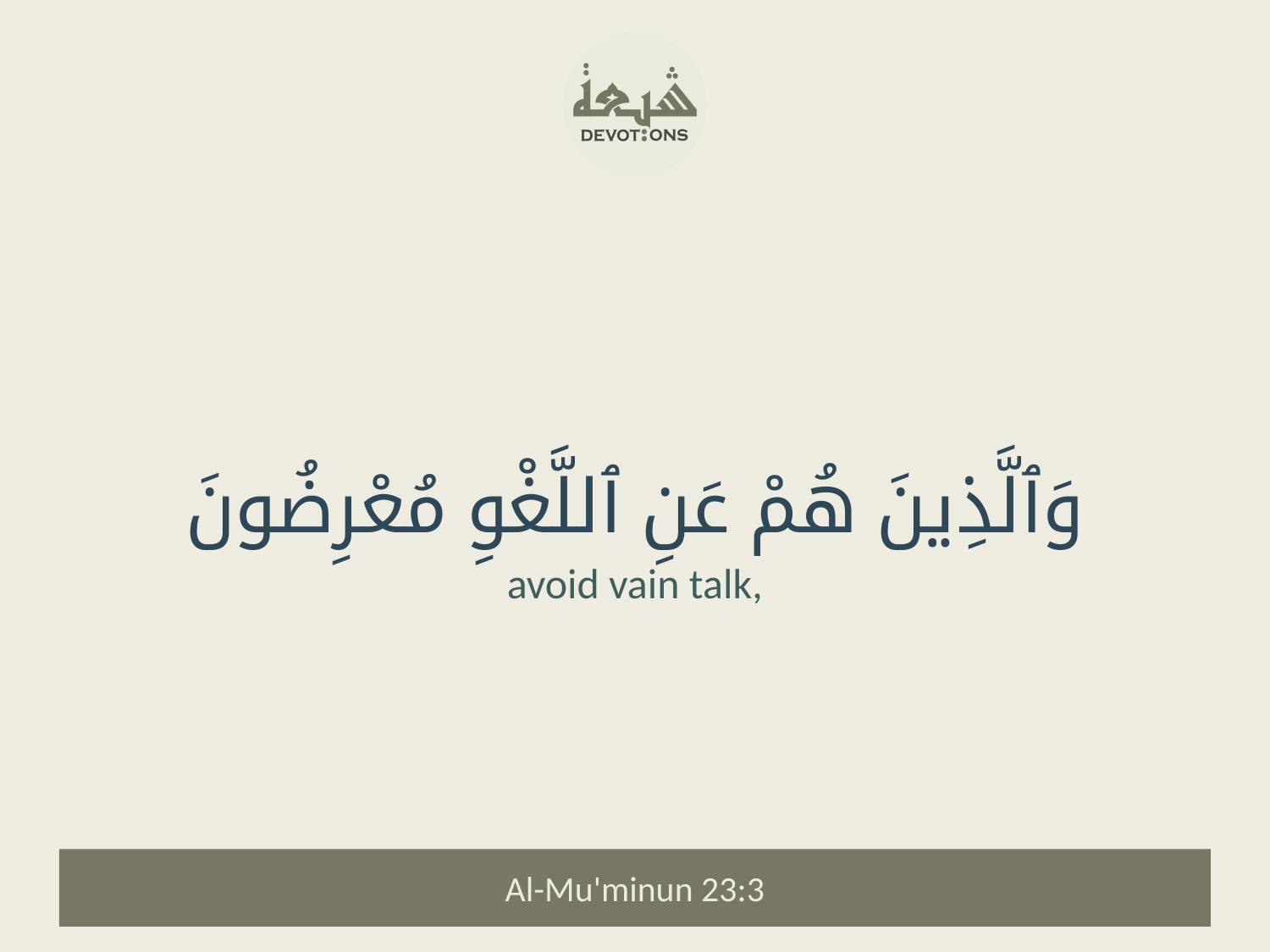

وَٱلَّذِينَ هُمْ عَنِ ٱللَّغْوِ مُعْرِضُونَ
avoid vain talk,
Al-Mu'minun 23:3